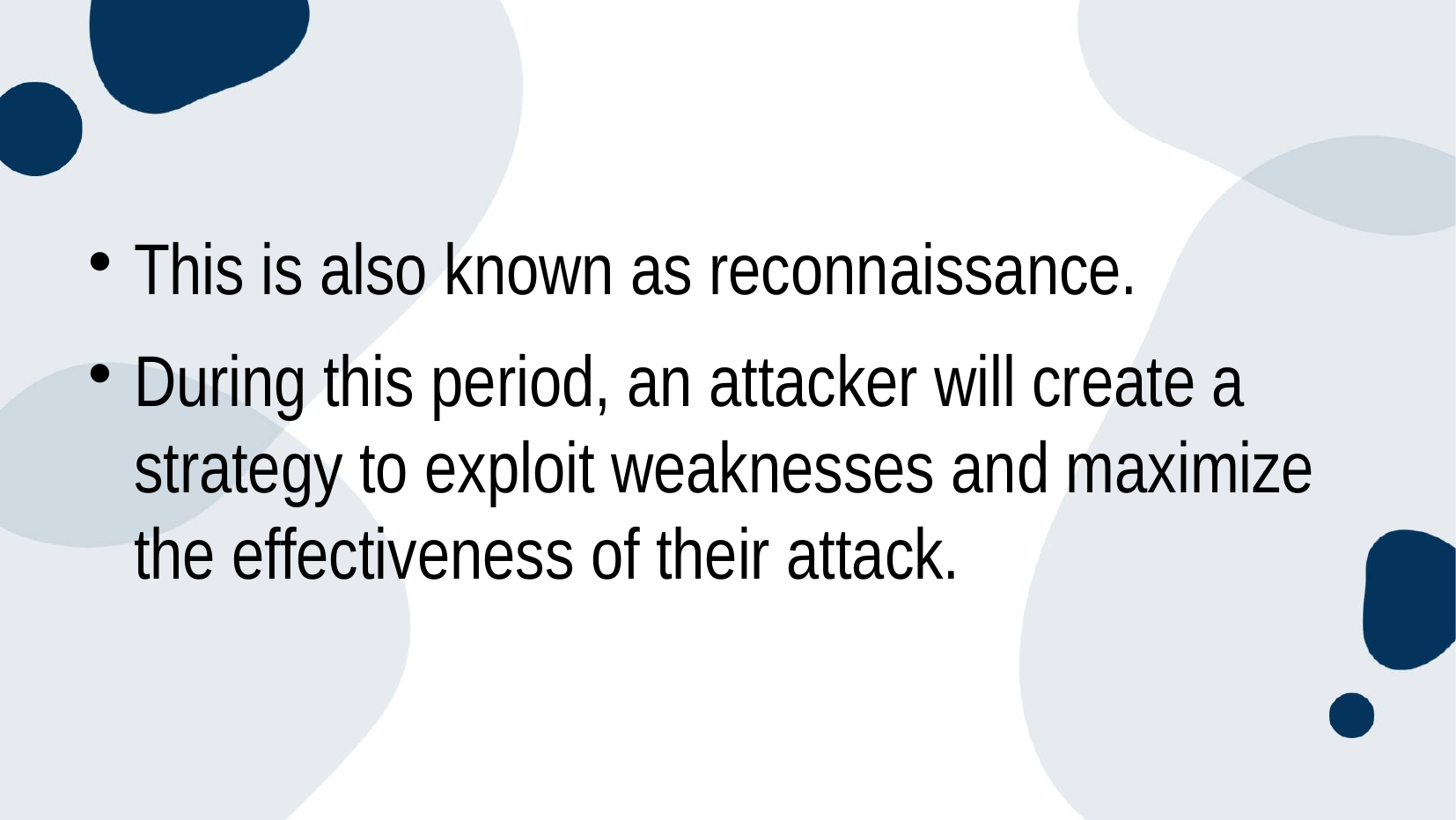

#
This is also known as reconnaissance.
During this period, an attacker will create a strategy to exploit weaknesses and maximize the effectiveness of their attack.